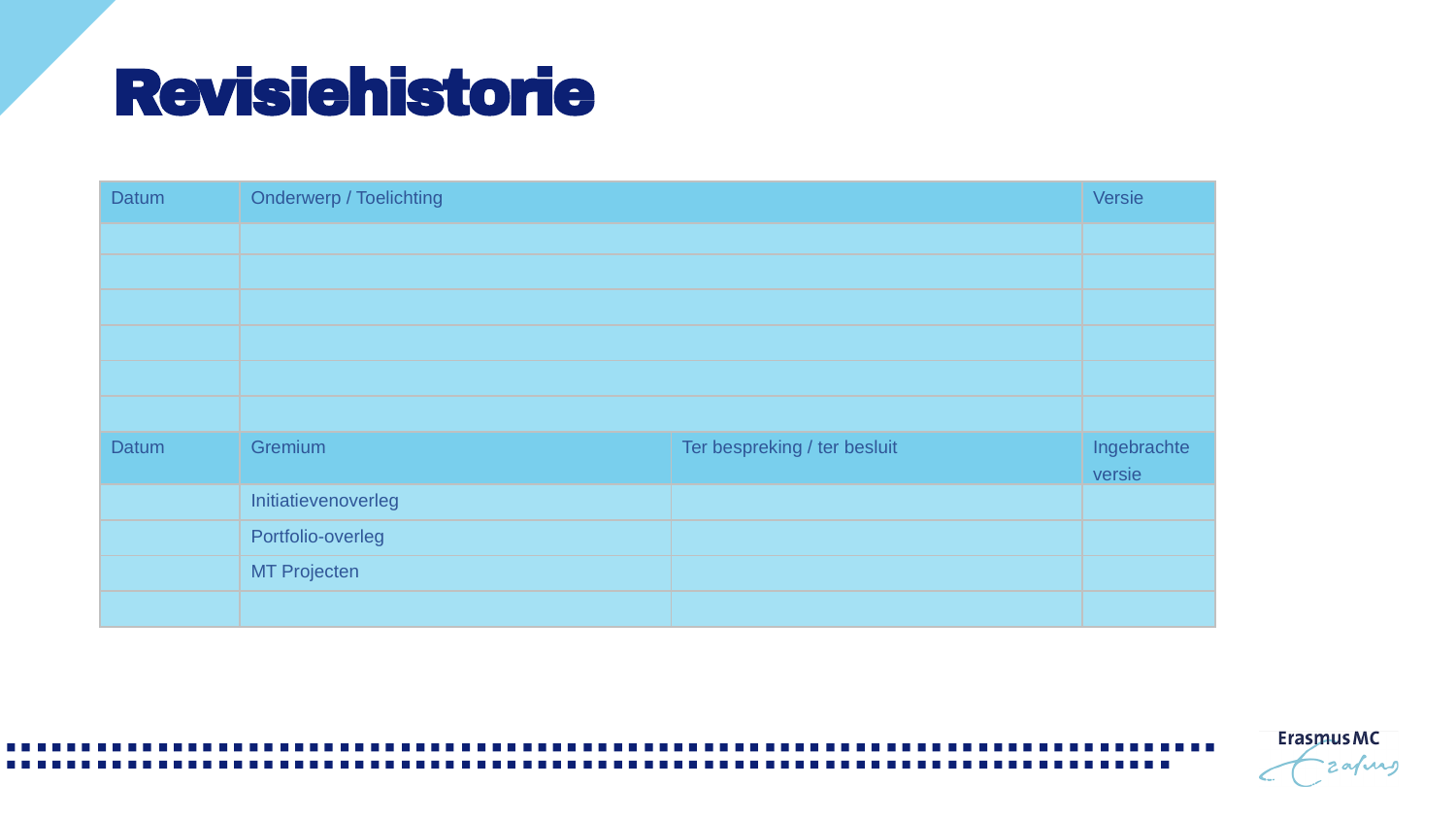

# Revisiehistorie
| Datum | Onderwerp / Toelichting |  | Versie |
| --- | --- | --- | --- |
|  |  |  |  |
|  |  |  |  |
|  |  |  |  |
|  |  |  |  |
|  |  |  |  |
|  |  |  |  |
| Datum | Gremium | Ter bespreking / ter besluit | Ingebrachte versie |
|  | Initiatievenoverleg |  |  |
|  | Portfolio-overleg |  |  |
|  | MT Projecten |  |  |
|  |  |  |  |